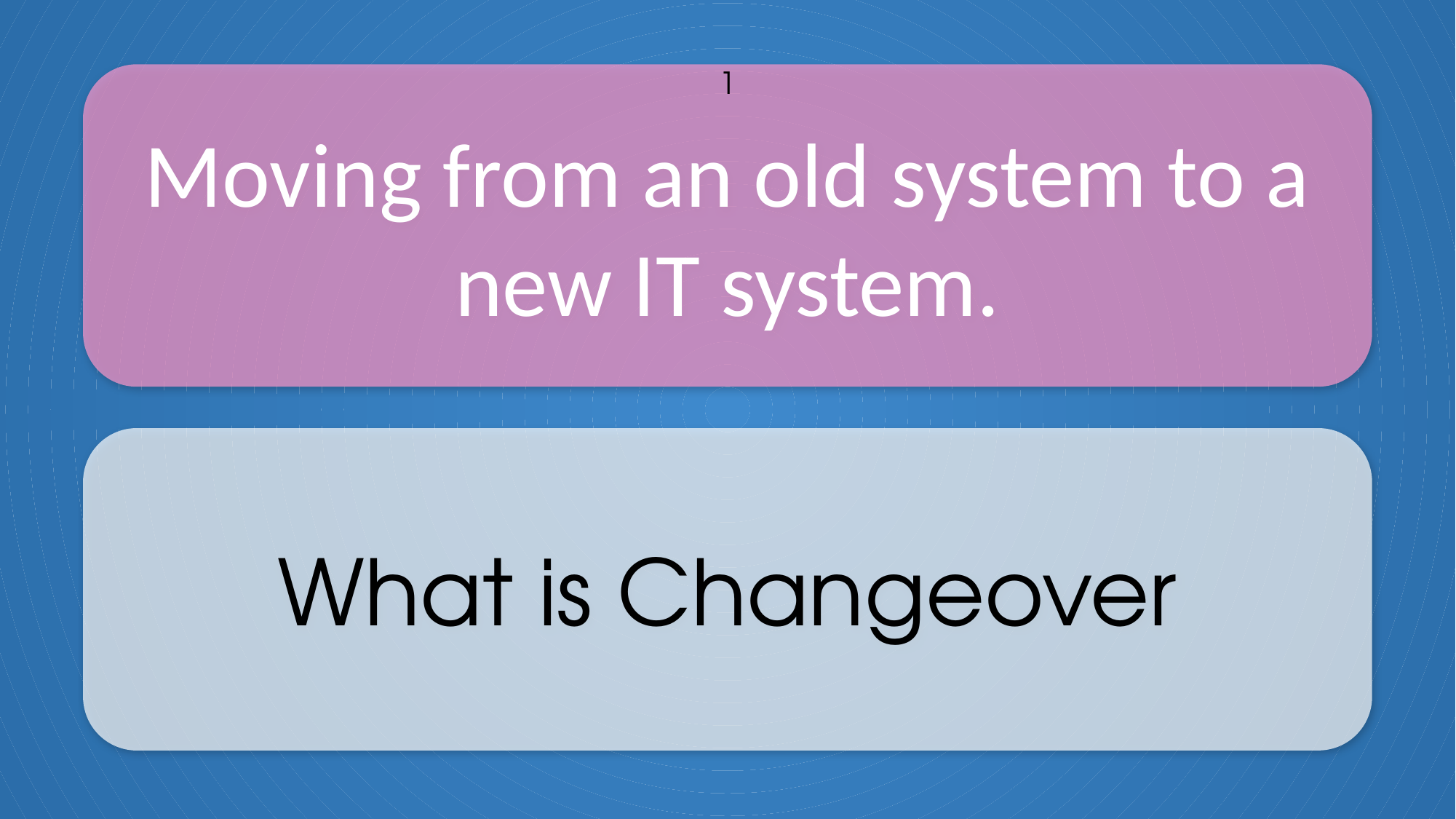

Moving from an old system to a new IT system.
1
What is Changeover